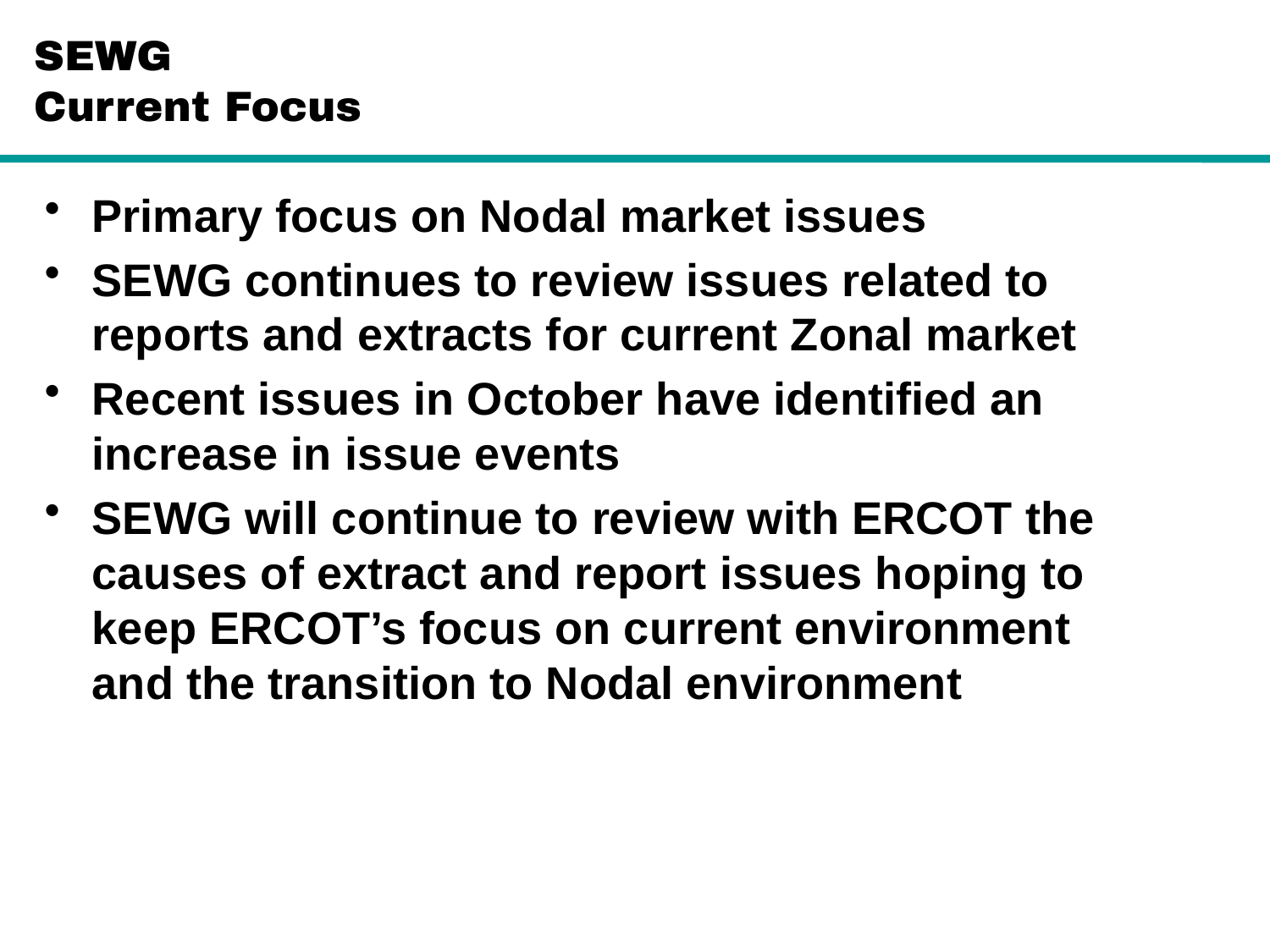

SEWG
Current Focus
Primary focus on Nodal market issues
SEWG continues to review issues related to reports and extracts for current Zonal market
Recent issues in October have identified an increase in issue events
SEWG will continue to review with ERCOT the causes of extract and report issues hoping to keep ERCOT’s focus on current environment and the transition to Nodal environment